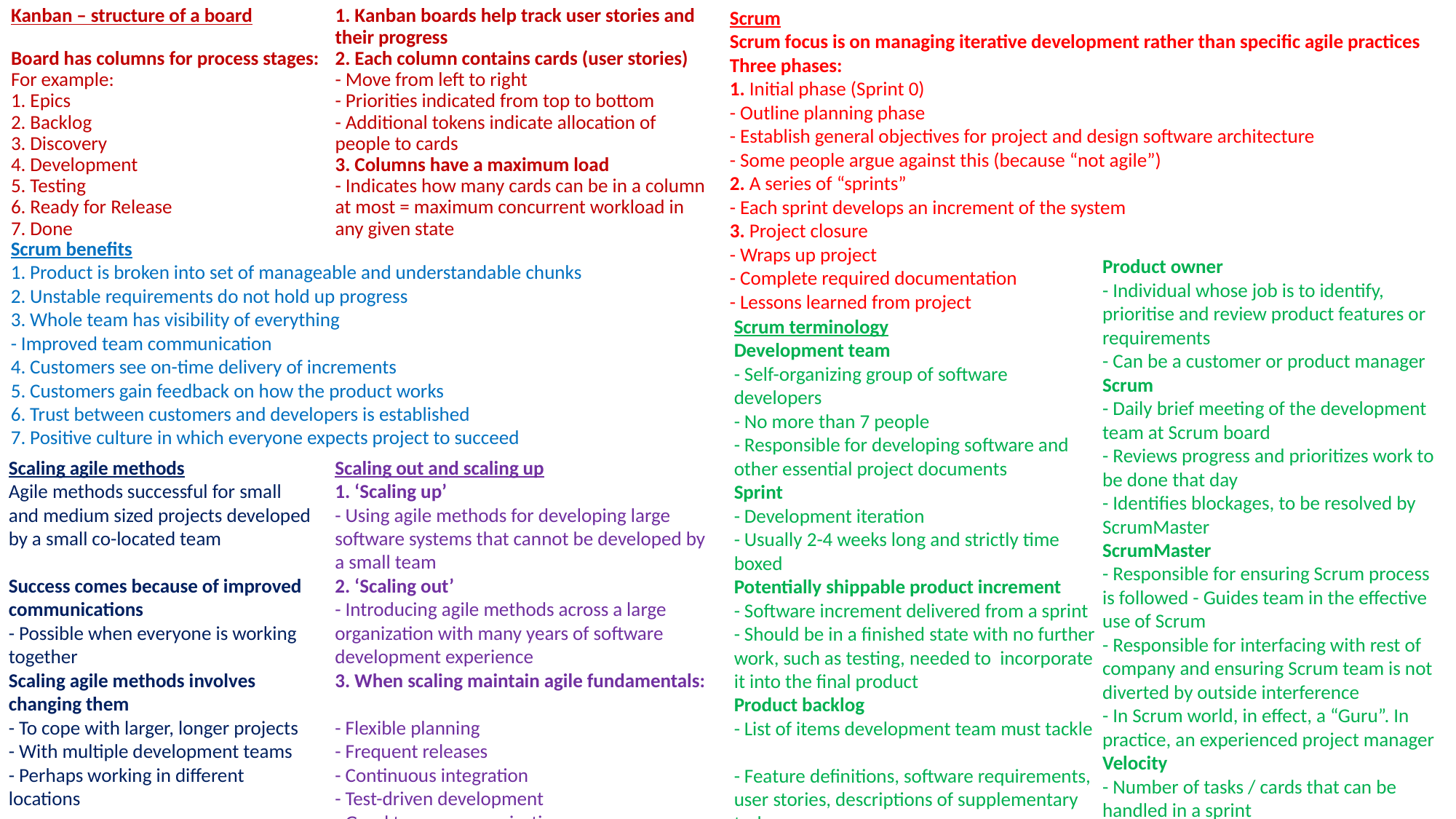

Kanban – structure of a board
Board has columns for process stages:
For example:
1. Epics
2. Backlog
3. Discovery
4. Development
5. Testing
6. Ready for Release
7. Done

1. Kanban boards help track user stories and their progress
2. Each column contains cards (user stories)
- Move from left to right
- Priorities indicated from top to bottom
- Additional tokens indicate allocation of people to cards
3. Columns have a maximum load
- Indicates how many cards can be in a column at most = maximum concurrent workload in any given state
Scrum
Scrum focus is on managing iterative development rather than specific agile practices
Three phases:
1. Initial phase (Sprint 0)
- Outline planning phase
- Establish general objectives for project and design software architecture
- Some people argue against this (because “not agile”)
2. A series of “sprints”
- Each sprint develops an increment of the system
3. Project closure
- Wraps up project
- Complete required documentation
- Lessons learned from project
Scrum benefits
1. Product is broken into set of manageable and understandable chunks
2. Unstable requirements do not hold up progress
3. Whole team has visibility of everything
- Improved team communication
4. Customers see on-time delivery of increments
5. Customers gain feedback on how the product works
6. Trust between customers and developers is established
7. Positive culture in which everyone expects project to succeed
Product owner
- Individual whose job is to identify, prioritise and review product features or requirements
- Can be a customer or product manager
Scrum
- Daily brief meeting of the development team at Scrum board
- Reviews progress and prioritizes work to be done that day
- Identifies blockages, to be resolved by ScrumMaster
ScrumMaster
- Responsible for ensuring Scrum process is followed - Guides team in the effective use of Scrum
- Responsible for interfacing with rest of company and ensuring Scrum team is not diverted by outside interference
- In Scrum world, in effect, a “Guru”. In practice, an experienced project manager
Velocity
- Number of tasks / cards that can be handled in a sprint
Scrum terminology
Development team
- Self-organizing group of software developers
- No more than 7 people
- Responsible for developing software and other essential project documents
Sprint
- Development iteration
- Usually 2-4 weeks long and strictly time boxed
Potentially shippable product increment
- Software increment delivered from a sprint
- Should be in a finished state with no further work, such as testing, needed to  incorporate it into the final product
Product backlog
- List of items development team must tackle
- Feature definitions, software requirements, user stories, descriptions of supplementary tasks
Scaling agile methods
Agile methods successful for small and medium sized projects developed by a small co-located team

Success comes because of improved communications
- Possible when everyone is working together
Scaling agile methods involves changing them
- To cope with larger, longer projects
- With multiple development teams
- Perhaps working in different locations
Scaling out and scaling up
1. ‘Scaling up’
- Using agile methods for developing large software systems that cannot be developed by a small team
2. ‘Scaling out’
- Introducing agile methods across a large organization with many years of software development experience
3. When scaling maintain agile fundamentals:
- Flexible planning
- Frequent releases
- Continuous integration
- Test-driven development
- Good team communication